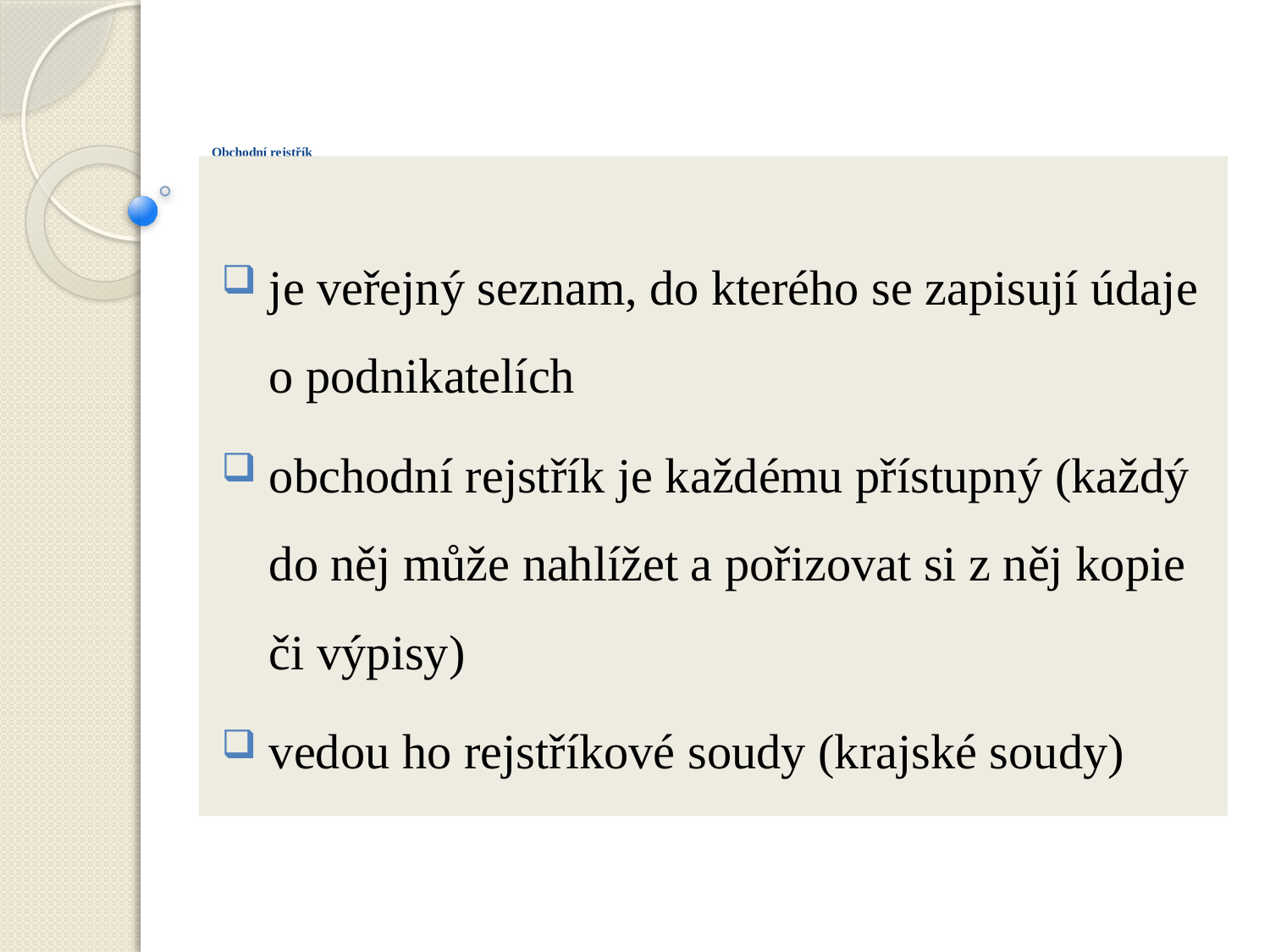

# Obchodní rejstřík

je veřejný seznam, do kterého se zapisují údaje
o podnikatelích
obchodní rejstřík je každému přístupný (každý do něj může nahlížet a pořizovat si z něj kopie  či výpisy)
vedou ho rejstříkové soudy (krajské soudy)